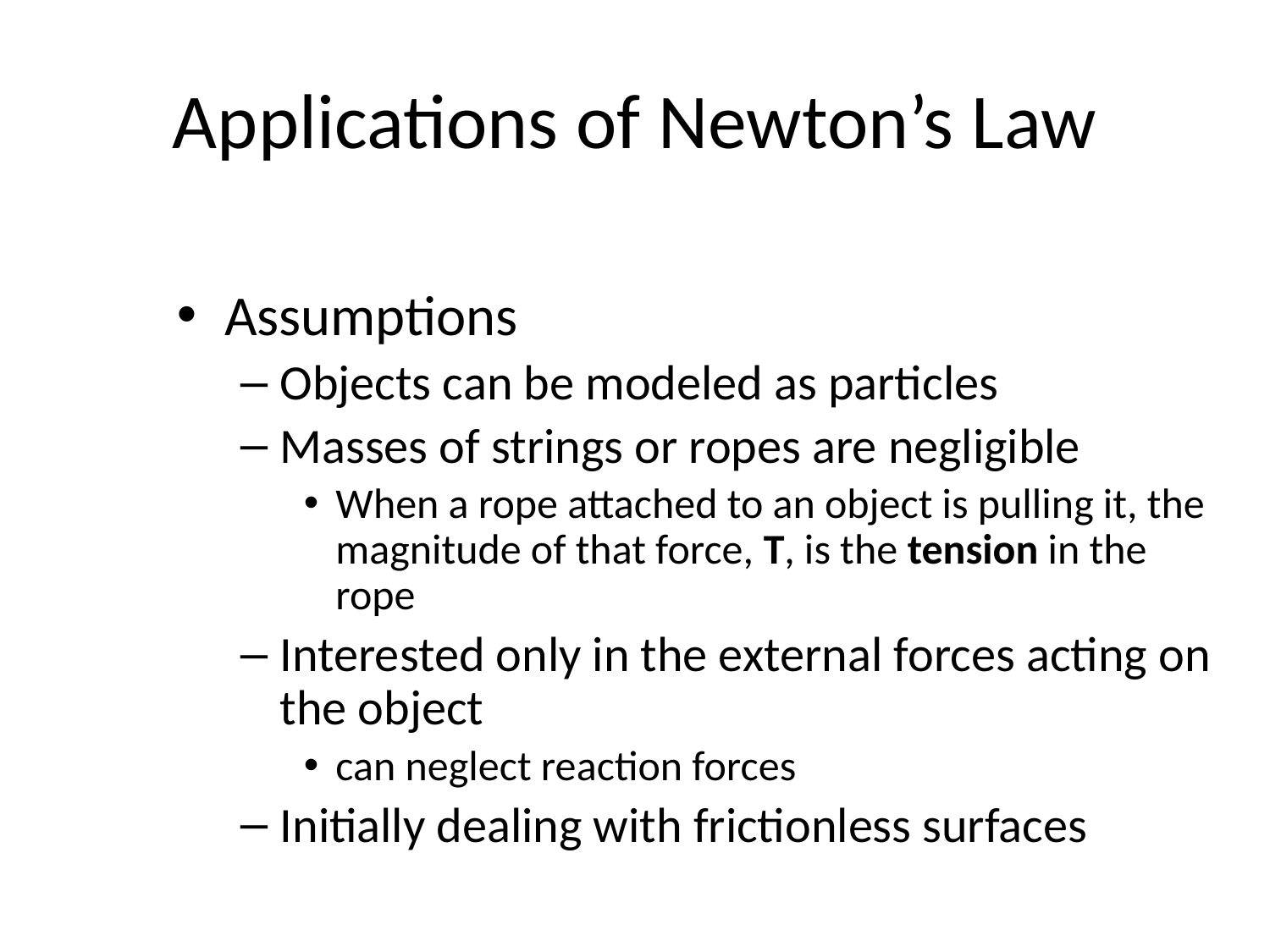

# Applications of Newton’s Law
Assumptions
Objects can be modeled as particles
Masses of strings or ropes are negligible
When a rope attached to an object is pulling it, the magnitude of that force, T, is the tension in the rope
Interested only in the external forces acting on the object
can neglect reaction forces
Initially dealing with frictionless surfaces